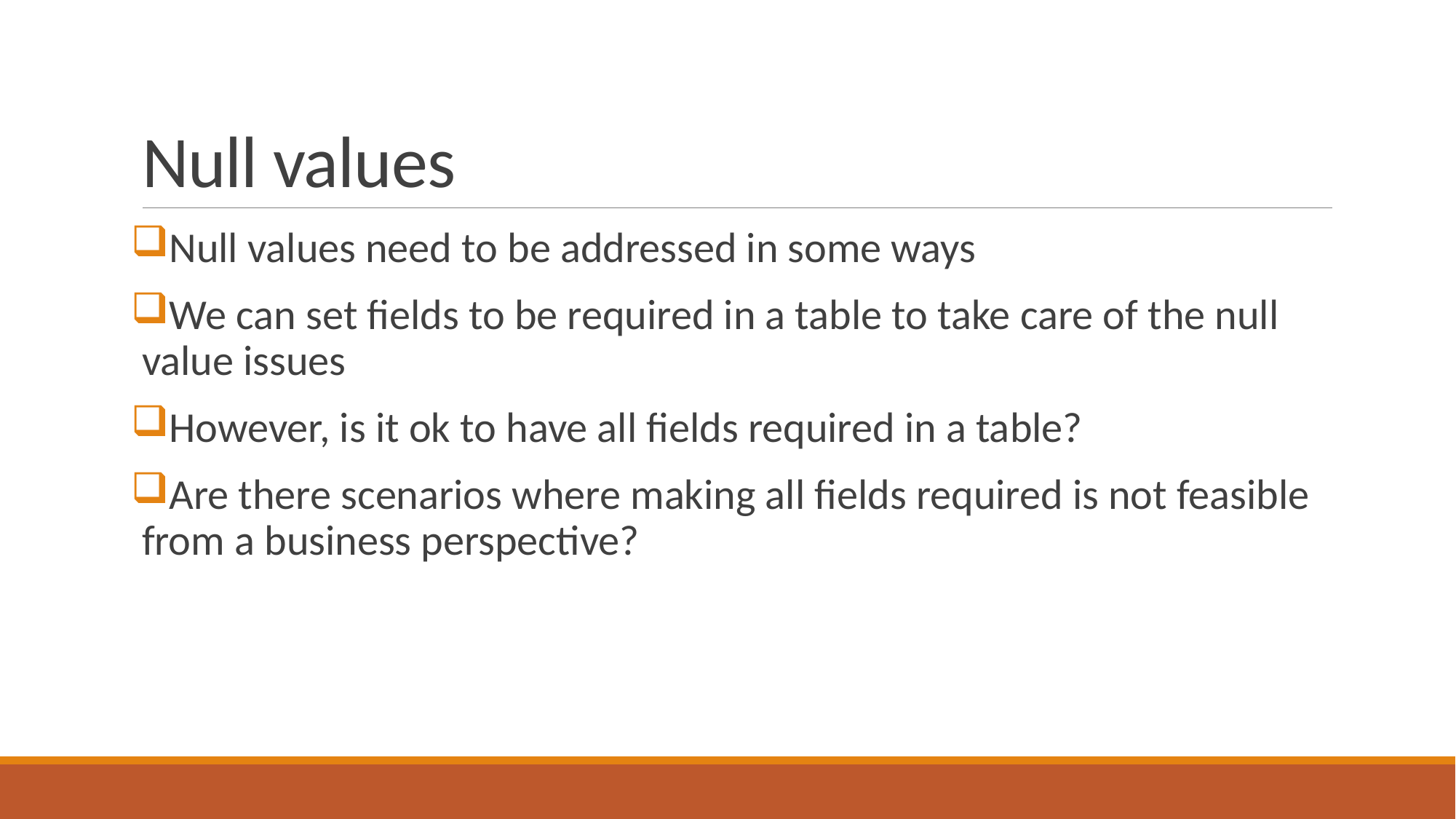

# Null values
Null values need to be addressed in some ways
We can set fields to be required in a table to take care of the null value issues
However, is it ok to have all fields required in a table?
Are there scenarios where making all fields required is not feasible from a business perspective?